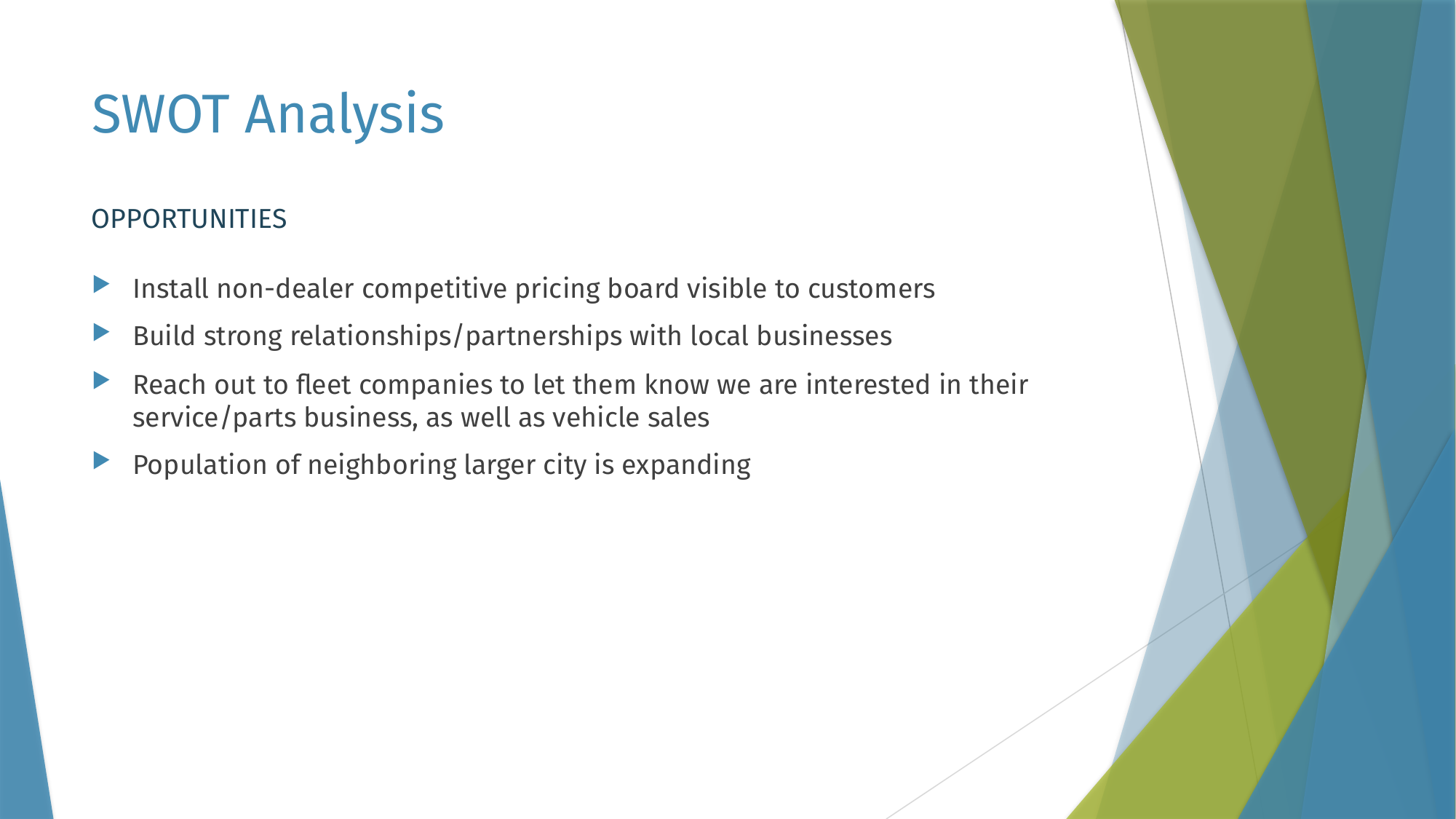

# SWOT Analysis
OPPORTUNITIES
Install non-dealer competitive pricing board visible to customers
Build strong relationships/partnerships with local businesses
Reach out to fleet companies to let them know we are interested in their service/parts business, as well as vehicle sales
Population of neighboring larger city is expanding